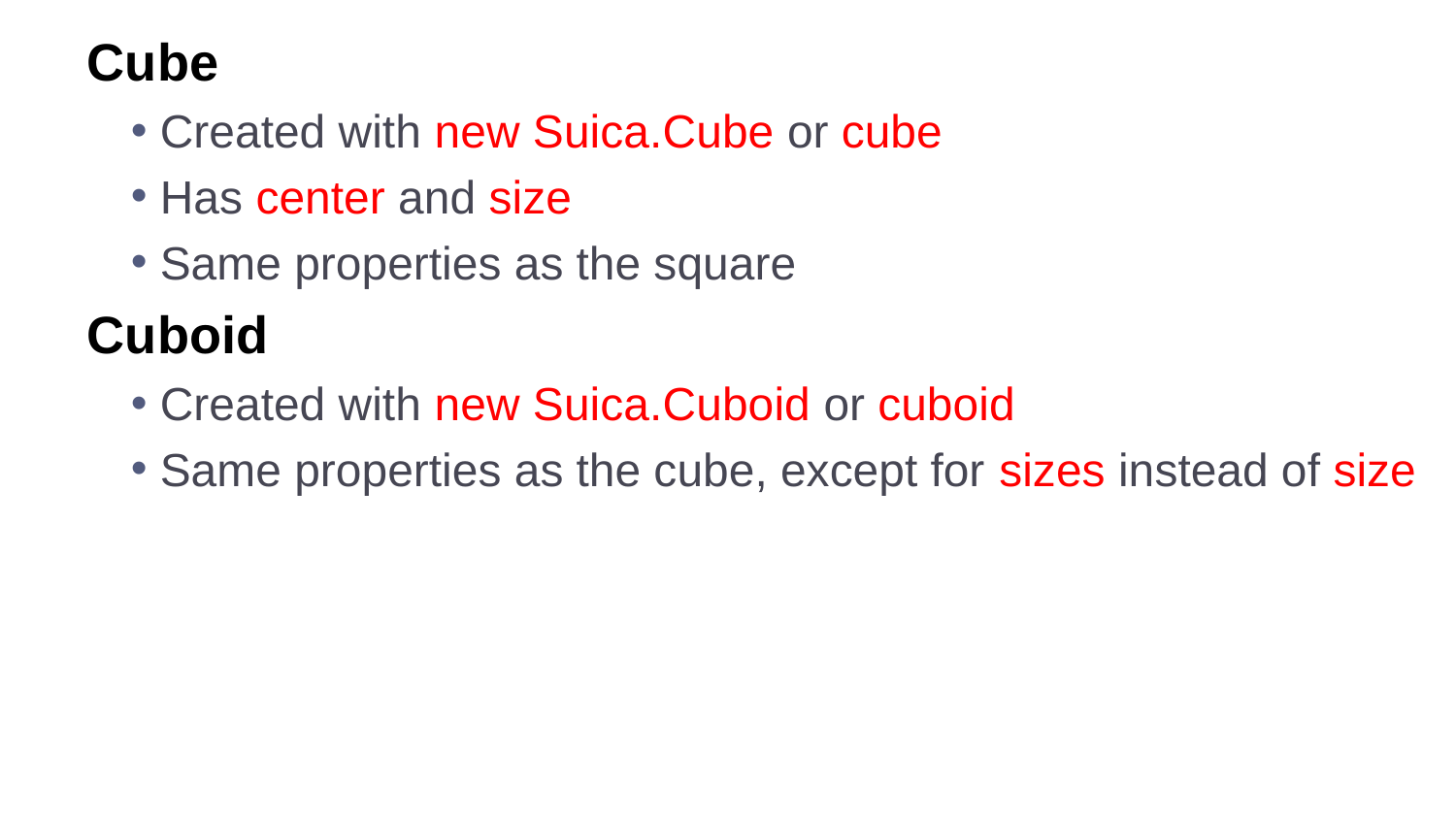

Cube
Created with new Suica.Cube or cube
Has center and size
Same properties as the square
Cuboid
Created with new Suica.Cuboid or cuboid
Same properties as the cube, except for sizes instead of size